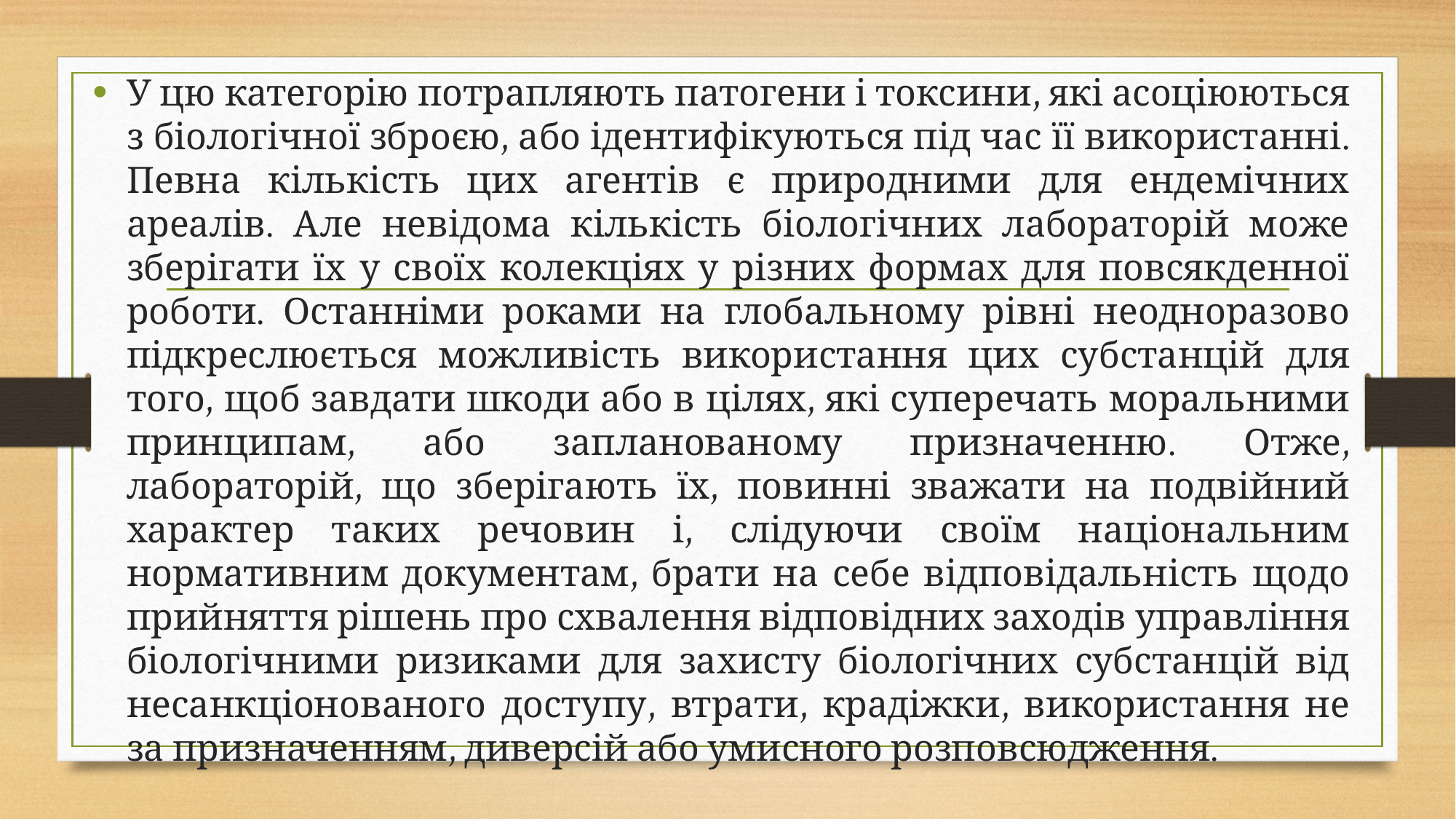

У цю категорію потрапляють патогени і токсини, які асоціюються з біологічної зброєю, або ідентифікуються під час її використанні. Певна кількість цих агентів є природними для ендемічних ареалів. Але невідома кількість біологічних лабораторій може зберігати їх у своїх колекціях у різних формах для повсякденної роботи. Останніми роками на глобальному рівні неодноразово підкреслюється можливість використання цих субстанцій для того, щоб завдати шкоди або в цілях, які суперечать моральними принципам, або запланованому призначенню. Отже, лабораторій, що зберігають їх, повинні зважати на подвійний характер таких речовин і, слідуючи своїм національним нормативним документам, брати на себе відповідальність щодо прийняття рішень про схвалення відповідних заходів управління біологічними ризиками для захисту біологічних субстанцій від несанкціонованого доступу, втрати, крадіжки, використання не за призначенням, диверсій або умисного розповсюдження.